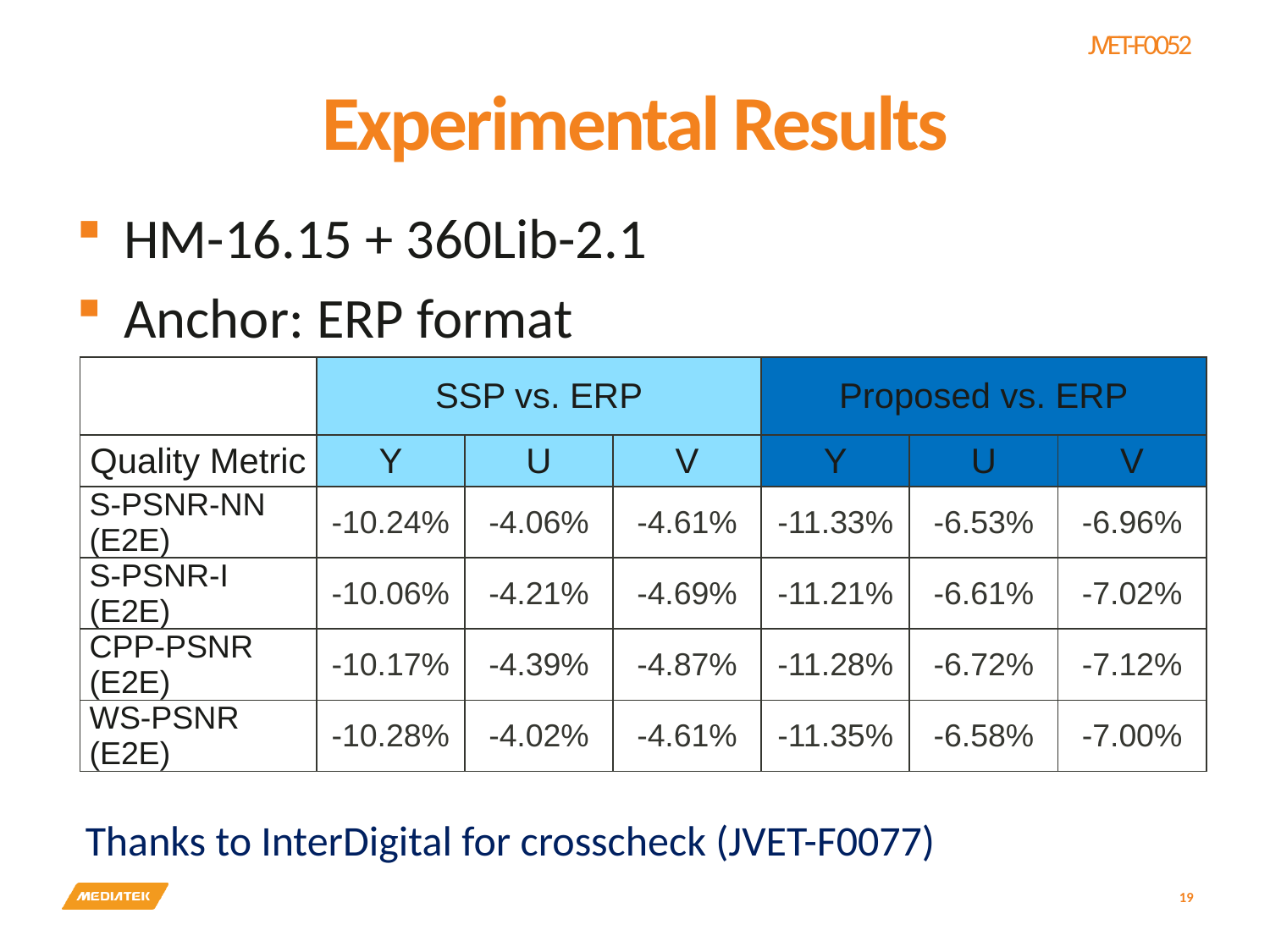

# Experimental Results
HM-16.15 + 360Lib-2.1
Anchor: ERP format
|  | SSP vs. ERP |  |  | Proposed vs. ERP |  |  |
| --- | --- | --- | --- | --- | --- | --- |
| Quality Metric | Y | U | V | Y | U | V |
| S-PSNR-NN (E2E) | -10.24% | -4.06% | -4.61% | -11.33% | -6.53% | -6.96% |
| S-PSNR-I (E2E) | -10.06% | -4.21% | -4.69% | -11.21% | -6.61% | -7.02% |
| CPP-PSNR (E2E) | -10.17% | -4.39% | -4.87% | -11.28% | -6.72% | -7.12% |
| WS-PSNR (E2E) | -10.28% | -4.02% | -4.61% | -11.35% | -6.58% | -7.00% |
Thanks to InterDigital for crosscheck (JVET-F0077)
19